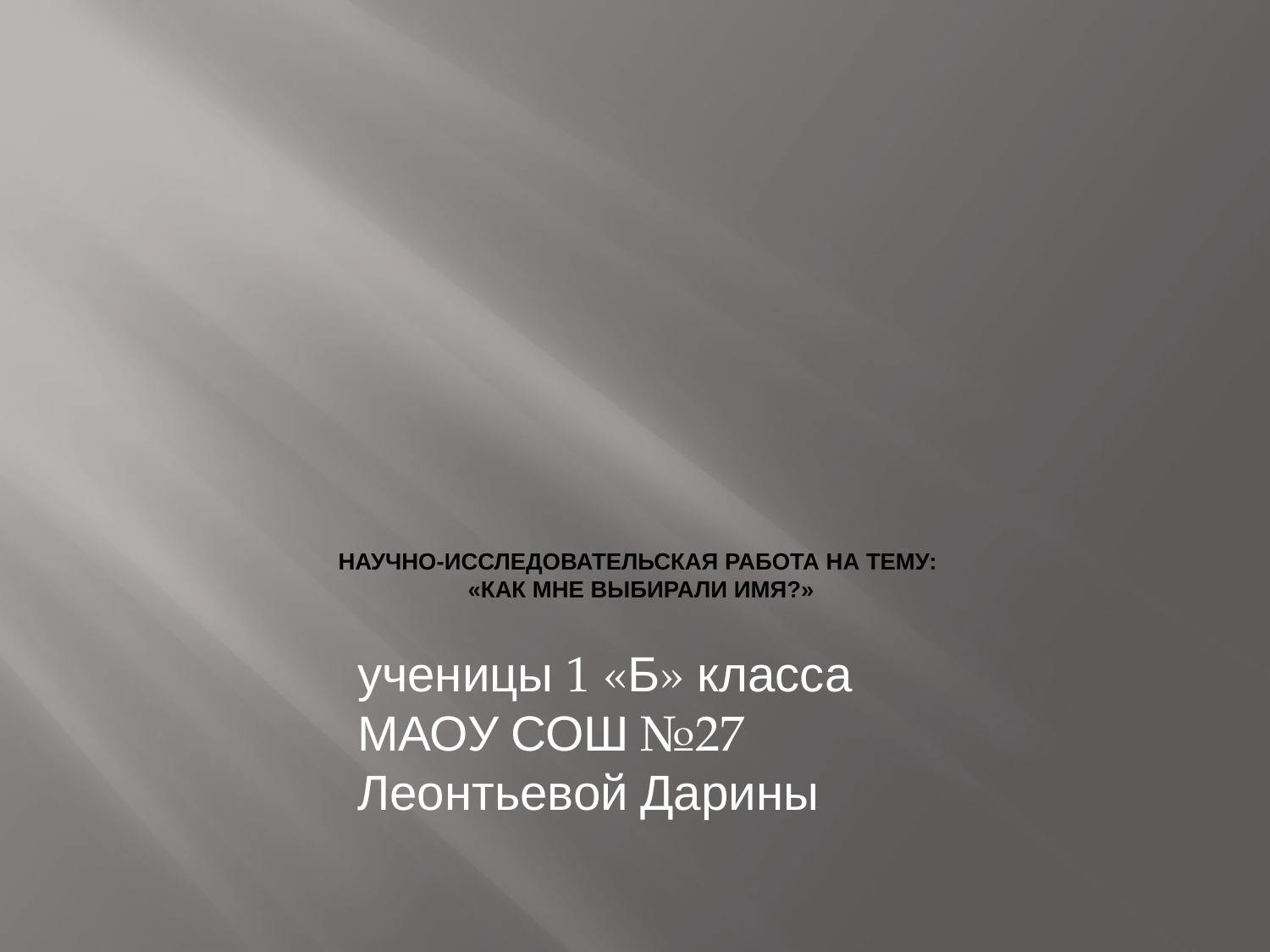

# Научно-исследовательская работа на тему: «Как мне выбирали имя?»
ученицы 1 «Б» класса
МАОУ СОШ №27
Леонтьевой Дарины